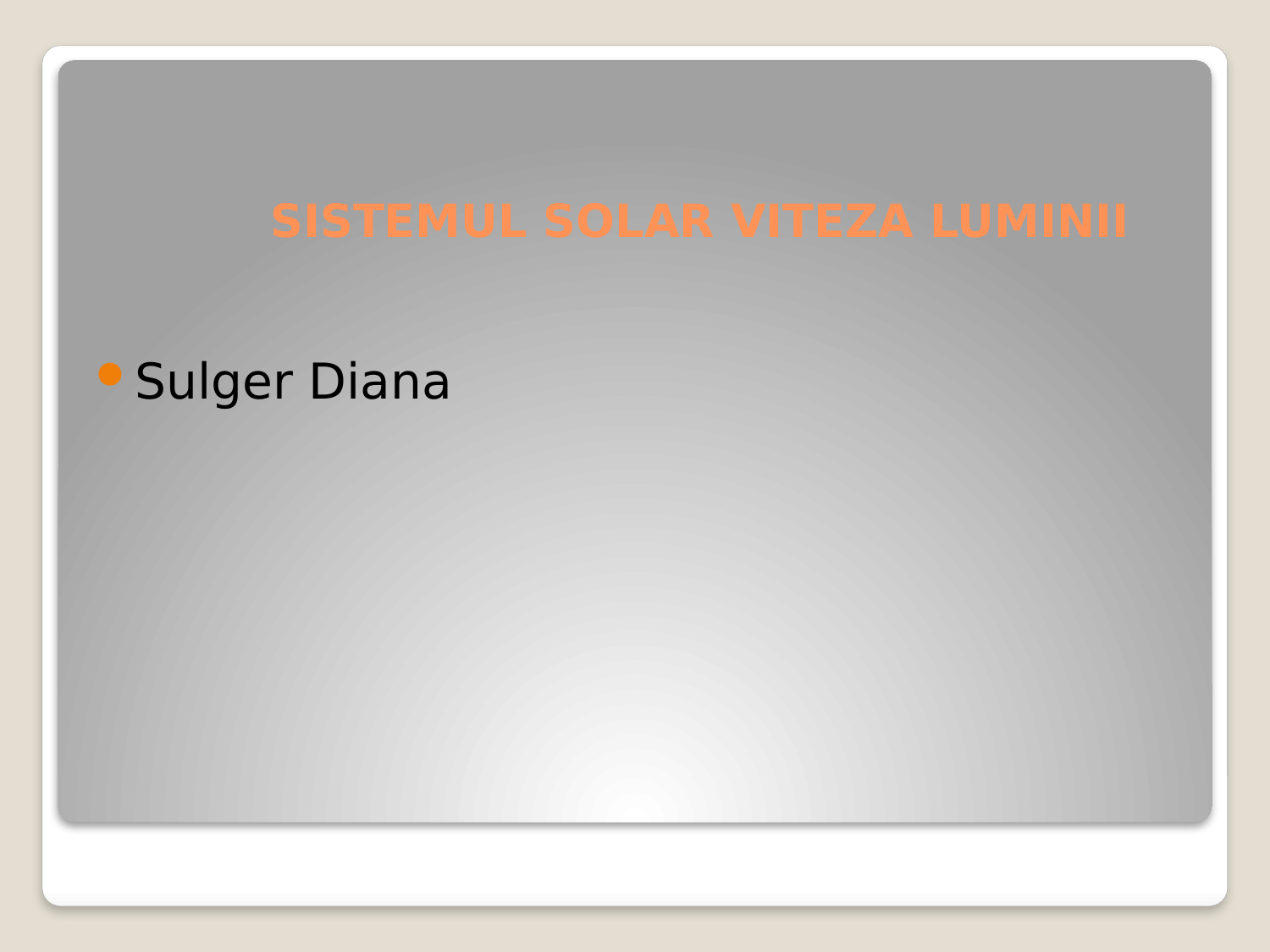

# SISTEMUL SOLAR VITEZA LUMINII
Sulger Diana